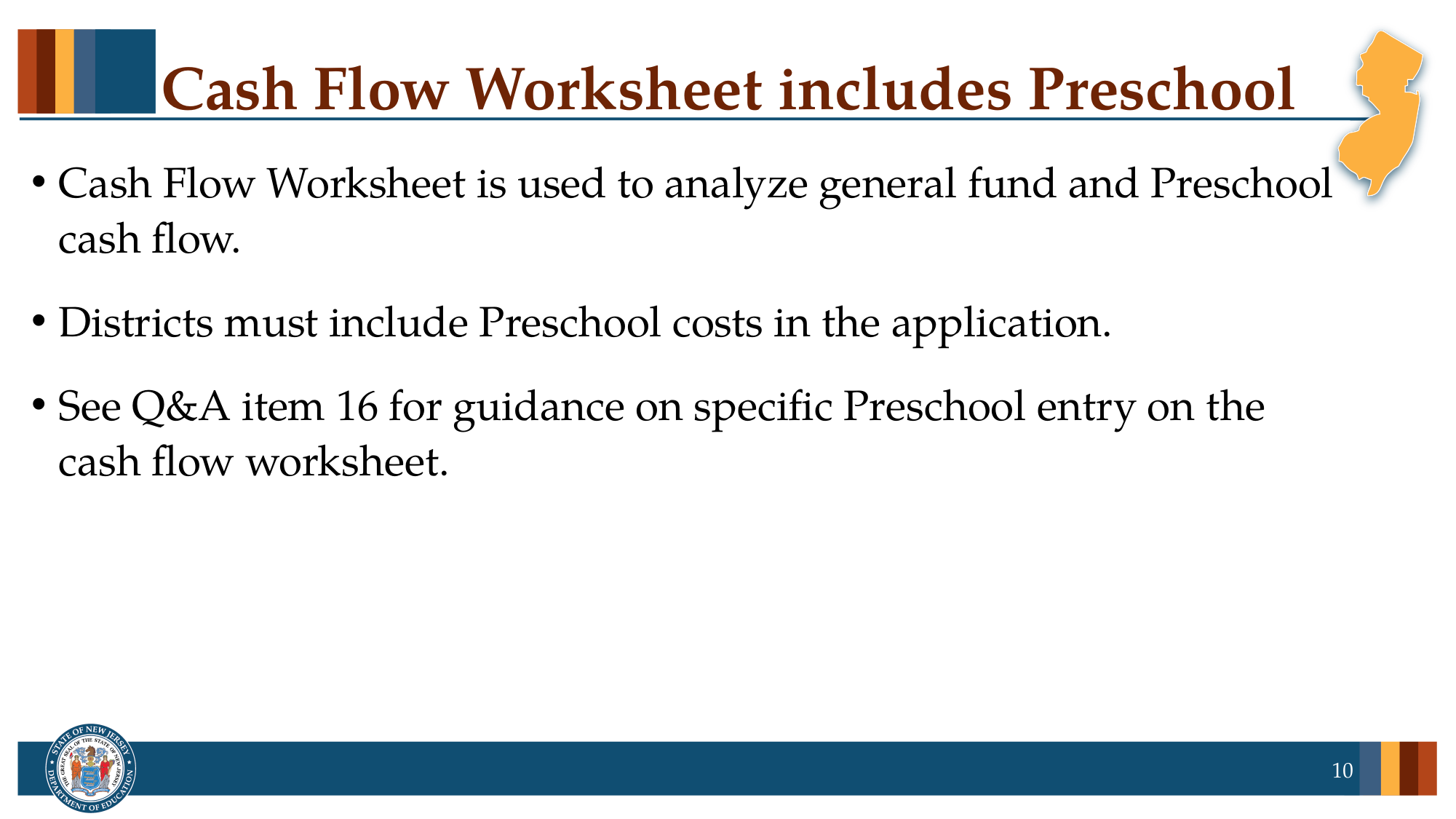

# Cash Flow Worksheet includes Preschool
Cash Flow Worksheet is used to analyze general fund and Preschool cash flow.
Districts must include Preschool costs in the application.
See Q&A item 16 for guidance on specific Preschool entry on the cash flow worksheet.
10